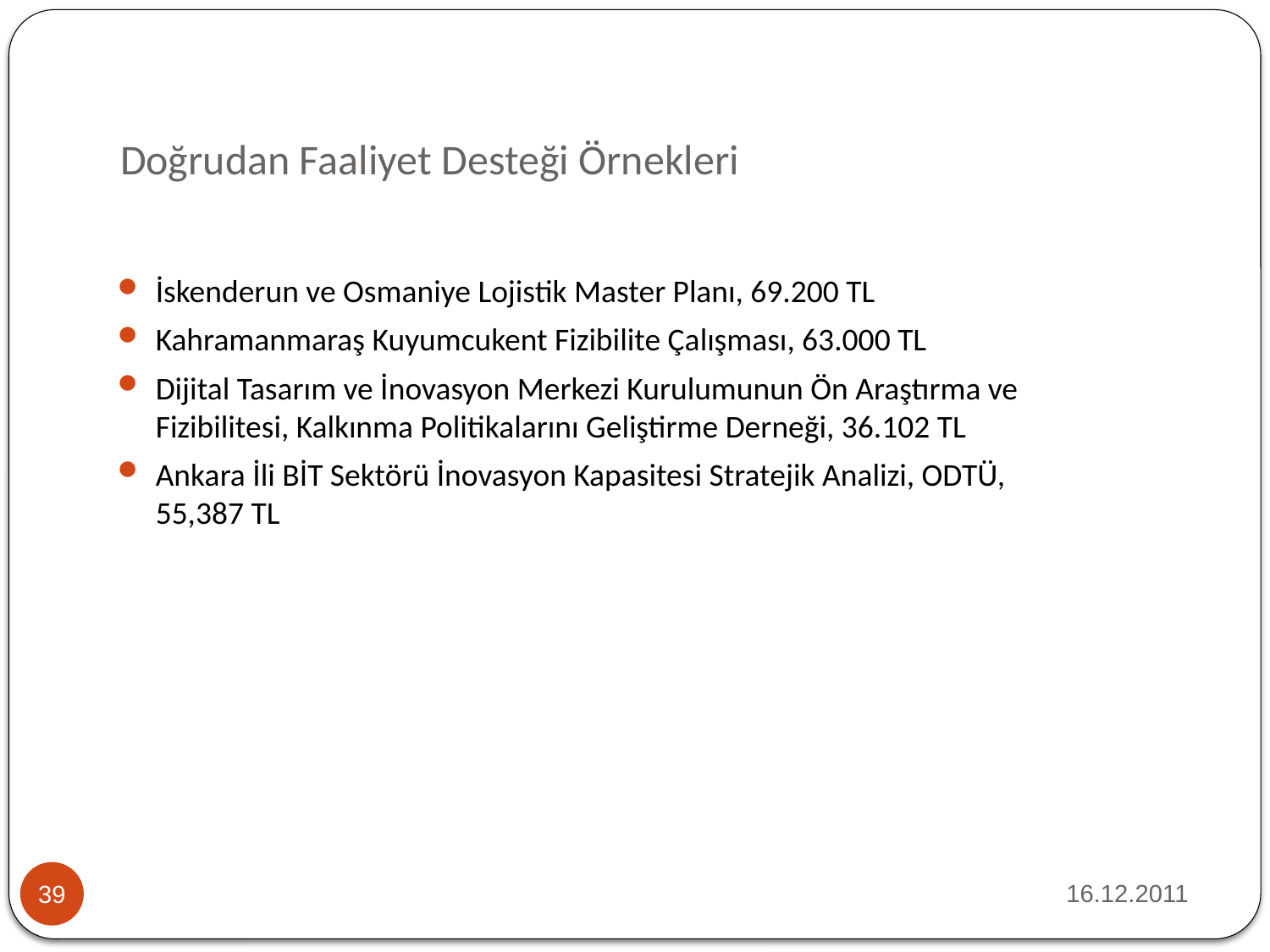

Doğrudan Faaliyet Desteği Örnekleri
İskenderun ve Osmaniye Lojistik Master Planı, 69.200 TL
Kahramanmaraş Kuyumcukent Fizibilite Çalışması, 63.000 TL
Dijital Tasarım ve İnovasyon Merkezi Kurulumunun Ön Araştırma ve Fizibilitesi, Kalkınma Politikalarını Geliştirme Derneği, 36.102 TL
Ankara İli BİT Sektörü İnovasyon Kapasitesi Stratejik Analizi, ODTÜ, 55,387 TL

16.12.2011
39